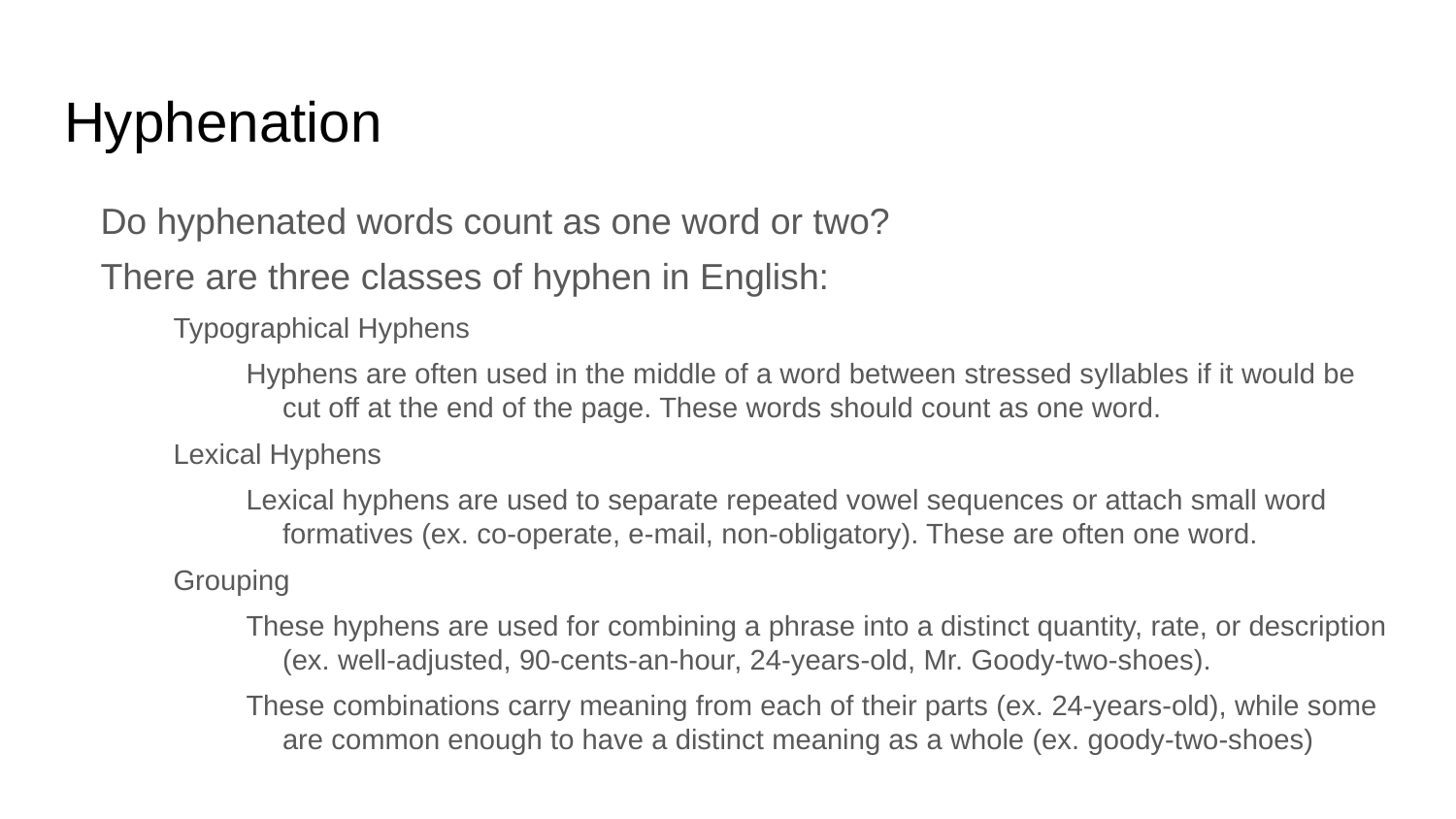

# Hyphenation
Do hyphenated words count as one word or two?
There are three classes of hyphen in English:
Typographical Hyphens
Hyphens are often used in the middle of a word between stressed syllables if it would be cut off at the end of the page. These words should count as one word.
Lexical Hyphens
Lexical hyphens are used to separate repeated vowel sequences or attach small word formatives (ex. co-operate, e-mail, non-obligatory). These are often one word.
Grouping
These hyphens are used for combining a phrase into a distinct quantity, rate, or description (ex. well-adjusted, 90-cents-an-hour, 24-years-old, Mr. Goody-two-shoes).
These combinations carry meaning from each of their parts (ex. 24-years-old), while some are common enough to have a distinct meaning as a whole (ex. goody-two-shoes)